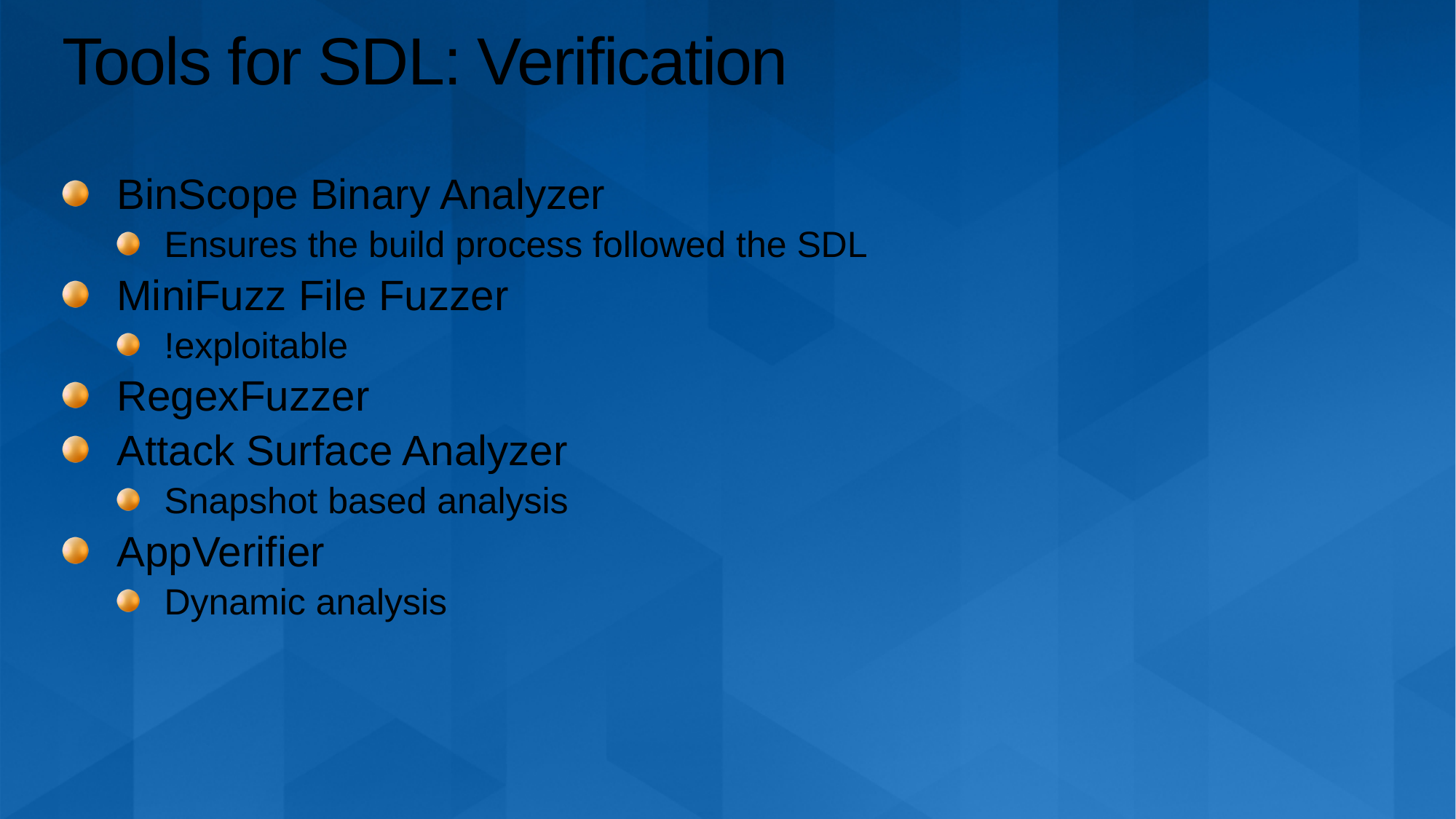

# Tools for SDL: Verification
BinScope Binary Analyzer
Ensures the build process followed the SDL
MiniFuzz File Fuzzer
!exploitable
RegexFuzzer
Attack Surface Analyzer
Snapshot based analysis
AppVerifier
Dynamic analysis